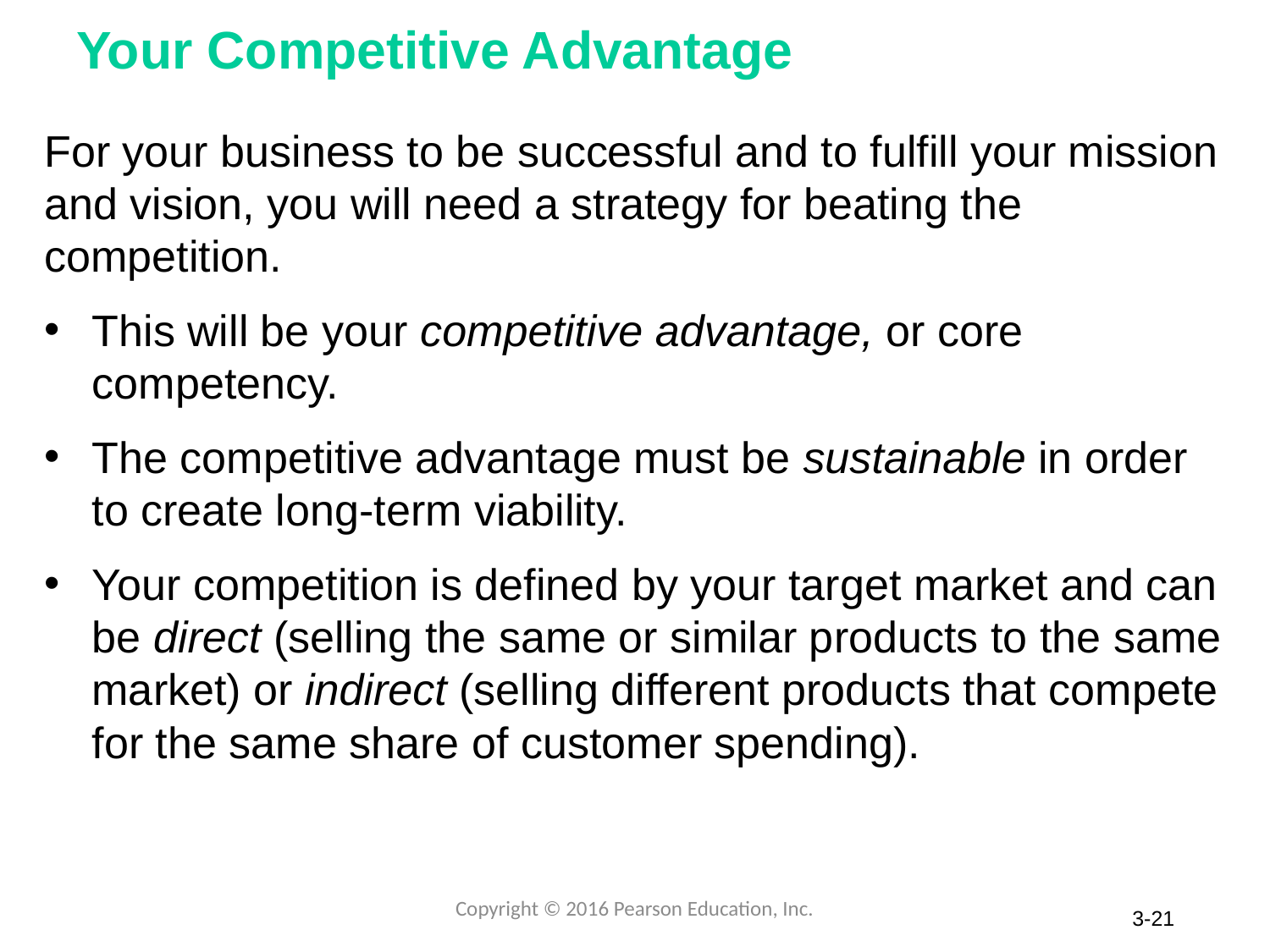

# Your Competitive Advantage
For your business to be successful and to fulfill your mission and vision, you will need a strategy for beating the competition.

This will be your competitive advantage, or core competency.

The competitive advantage must be sustainable in order to create long-term viability.

Your competition is defined by your target market and can be direct (selling the same or similar products to the same market) or indirect (selling different products that compete for the same share of customer spending).
Copyright © 2016 Pearson Education, Inc.